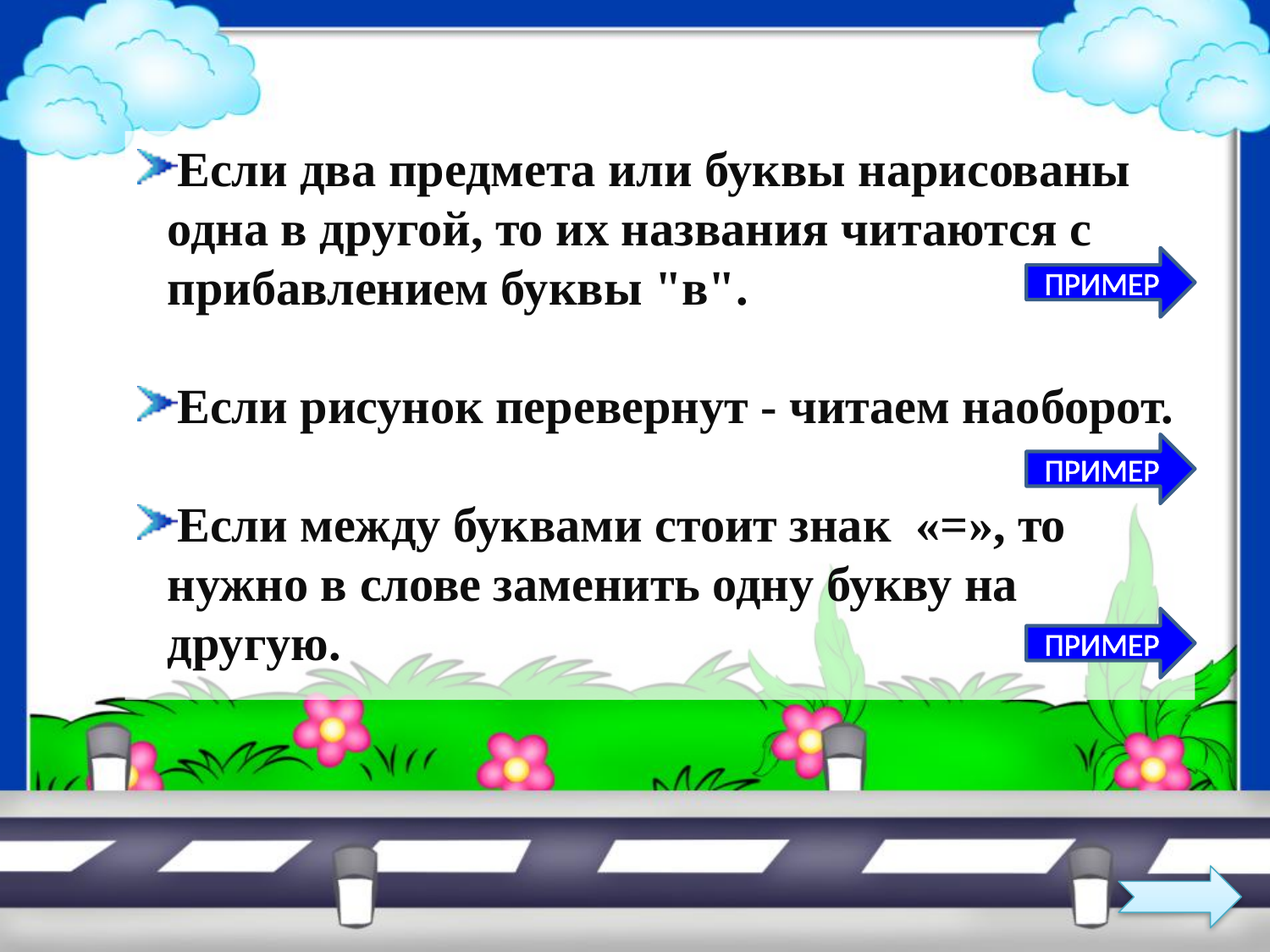

Если два предмета или буквы нарисованы одна в другой, то их названия читаются с прибавлением буквы "в".

Если рисунок перевернут - читаем наоборот.

Если между буквами стоит знак  «=», то нужно в слове заменить одну букву на другую.

ПРИМЕР
ПРИМЕР
ПРИМЕР